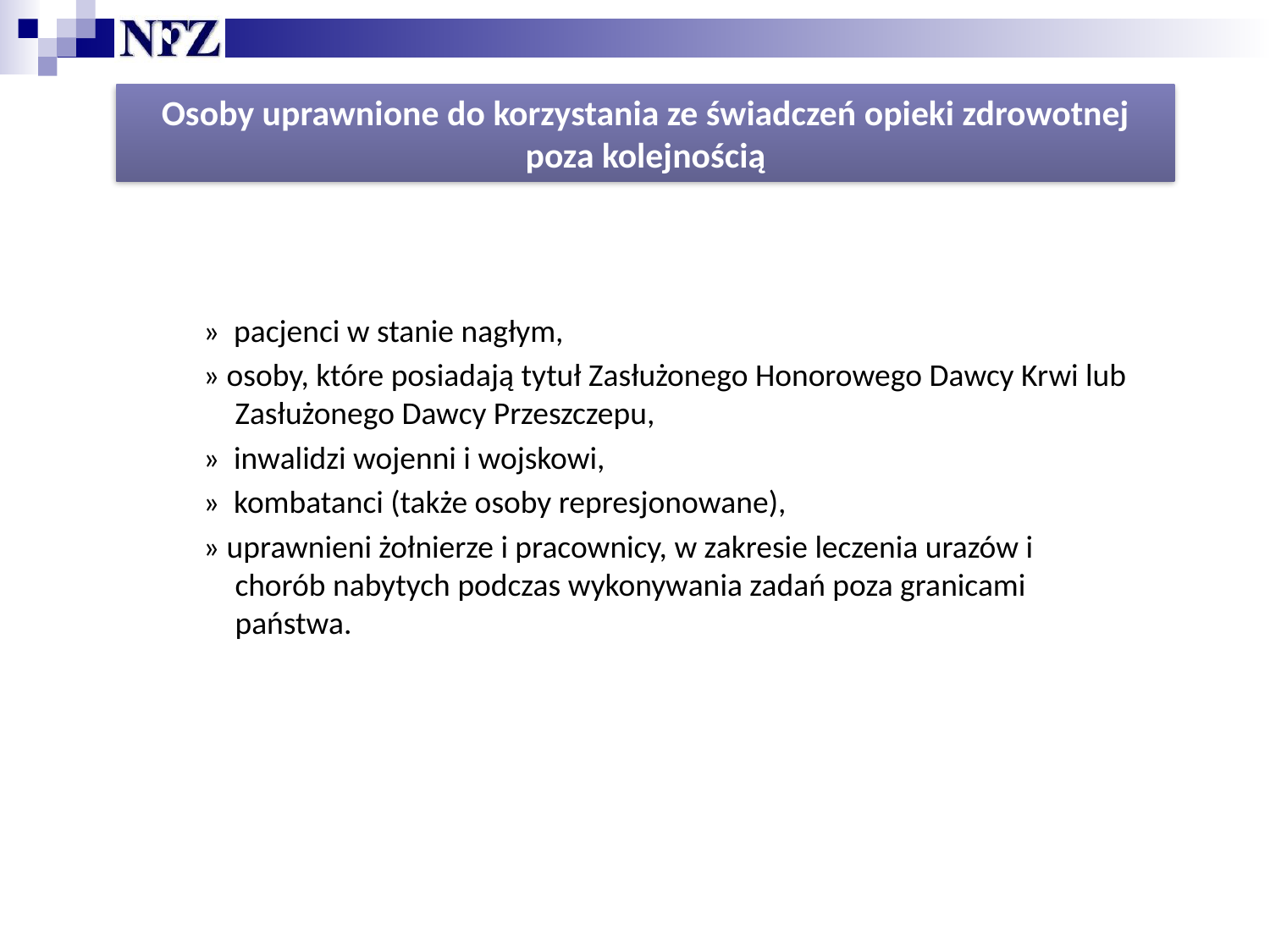

Osoby uprawnione do korzystania ze świadczeń opieki zdrowotnej poza kolejnością

»  pacjenci w stanie nagłym,
» osoby, które posiadają tytuł Zasłużonego Honorowego Dawcy Krwi lub Zasłużonego Dawcy Przeszczepu,
»  inwalidzi wojenni i wojskowi,
»  kombatanci (także osoby represjonowane),
» uprawnieni żołnierze i pracownicy, w zakresie leczenia urazów i chorób nabytych podczas wykonywania zadań poza granicami państwa.